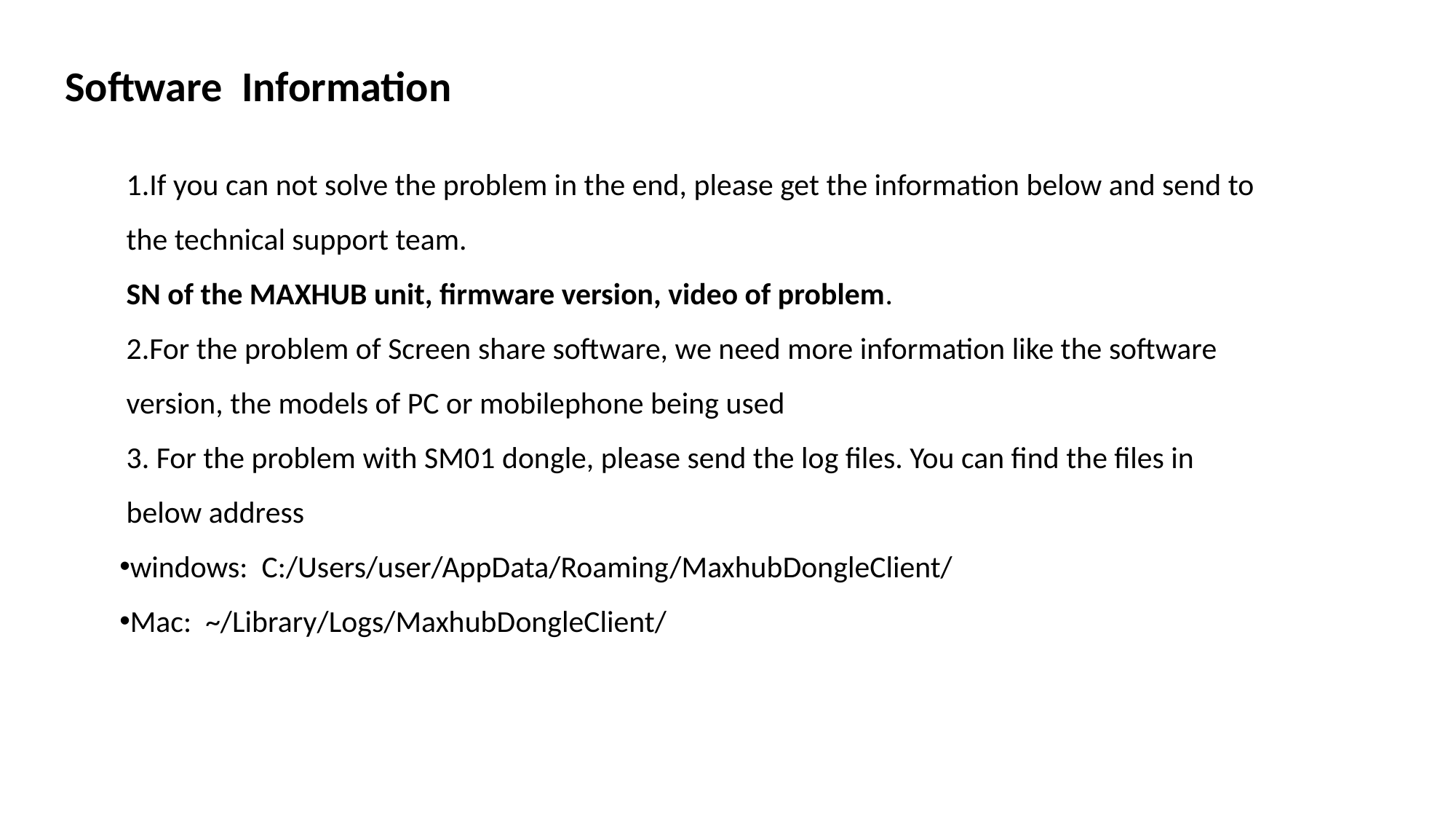

Software  Information
1.If you can not solve the problem in the end, please get the information below and send to the technical support team.
SN of the MAXHUB unit, firmware version, video of problem.
2.For the problem of Screen share software, we need more information like the software version, the models of PC or mobilephone being used
3. For the problem with SM01 dongle, please send the log files. You can find the files in below address
windows:  C:/Users/user/AppData/Roaming/MaxhubDongleClient/
Mac:  ~/Library/Logs/MaxhubDongleClient/